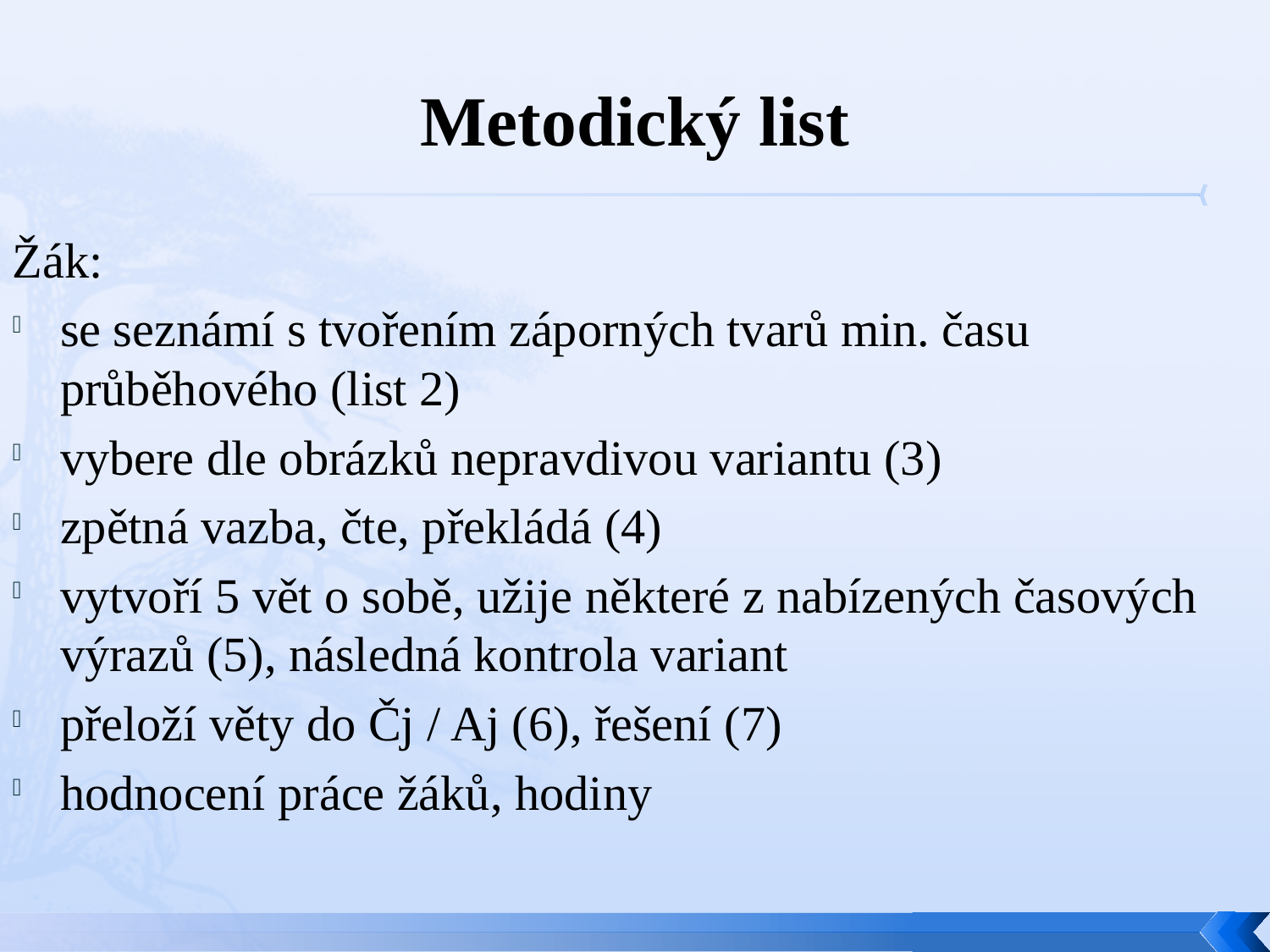

# Metodický list
Žák:
se seznámí s tvořením záporných tvarů min. času průběhového (list 2)
vybere dle obrázků nepravdivou variantu (3)
zpětná vazba, čte, překládá (4)
vytvoří 5 vět o sobě, užije některé z nabízených časových výrazů (5), následná kontrola variant
přeloží věty do Čj / Aj (6), řešení (7)
hodnocení práce žáků, hodiny